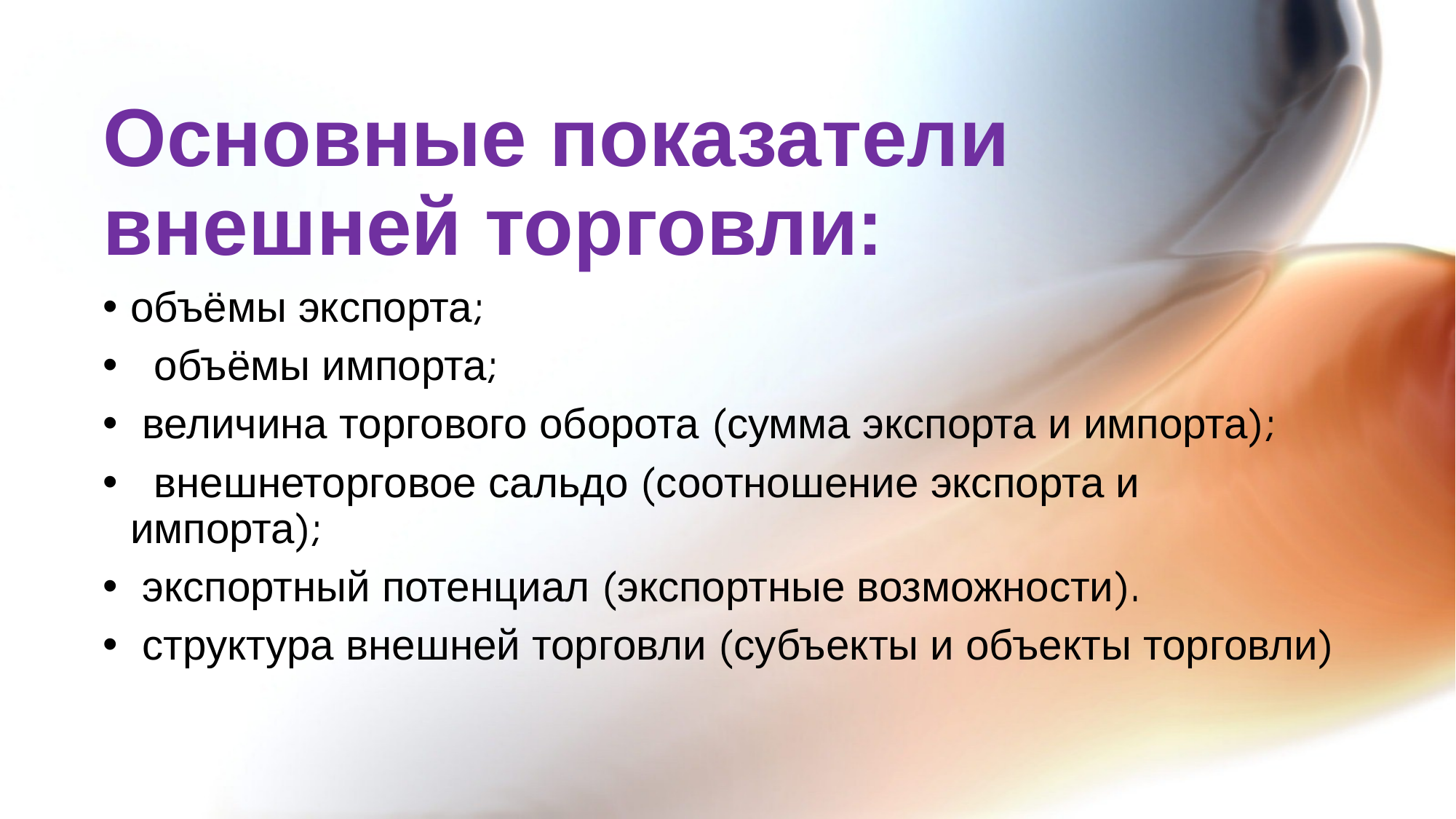

Основные показатели внешней торговли:
объёмы экспорта;
  объёмы импорта;
 величина торгового оборота (сумма экспорта и импорта);
  внешнеторговое сальдо (соотношение экспорта и импорта);
 экспортный потенциал (экспортные возможности).
 структура внешней торговли (субъекты и объекты торговли)